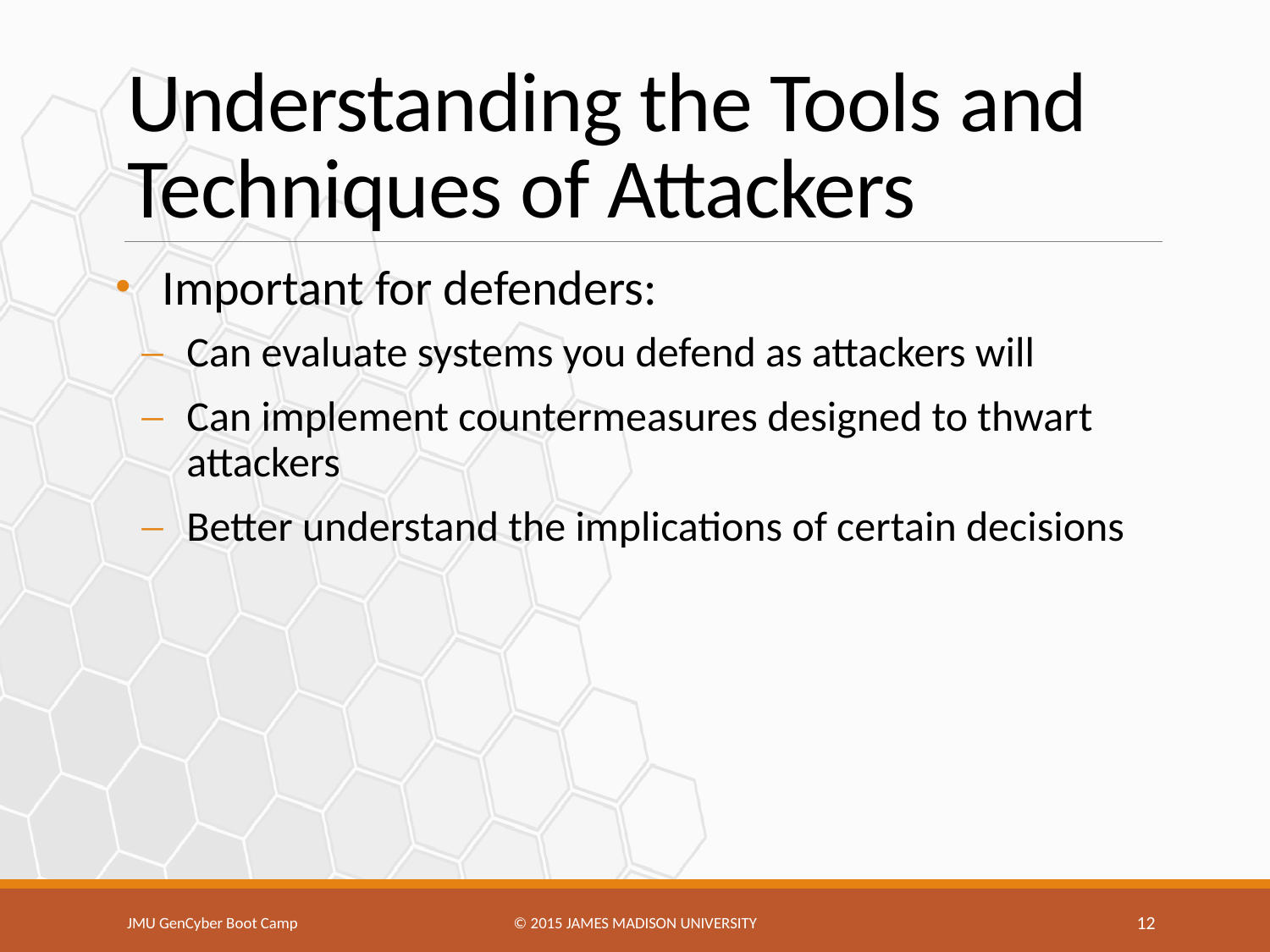

# Understanding the Tools and Techniques of Attackers
Important for defenders:
Can evaluate systems you defend as attackers will
Can implement countermeasures designed to thwart attackers
Better understand the implications of certain decisions
JMU GenCyber Boot Camp
© 2015 James Madison university
12